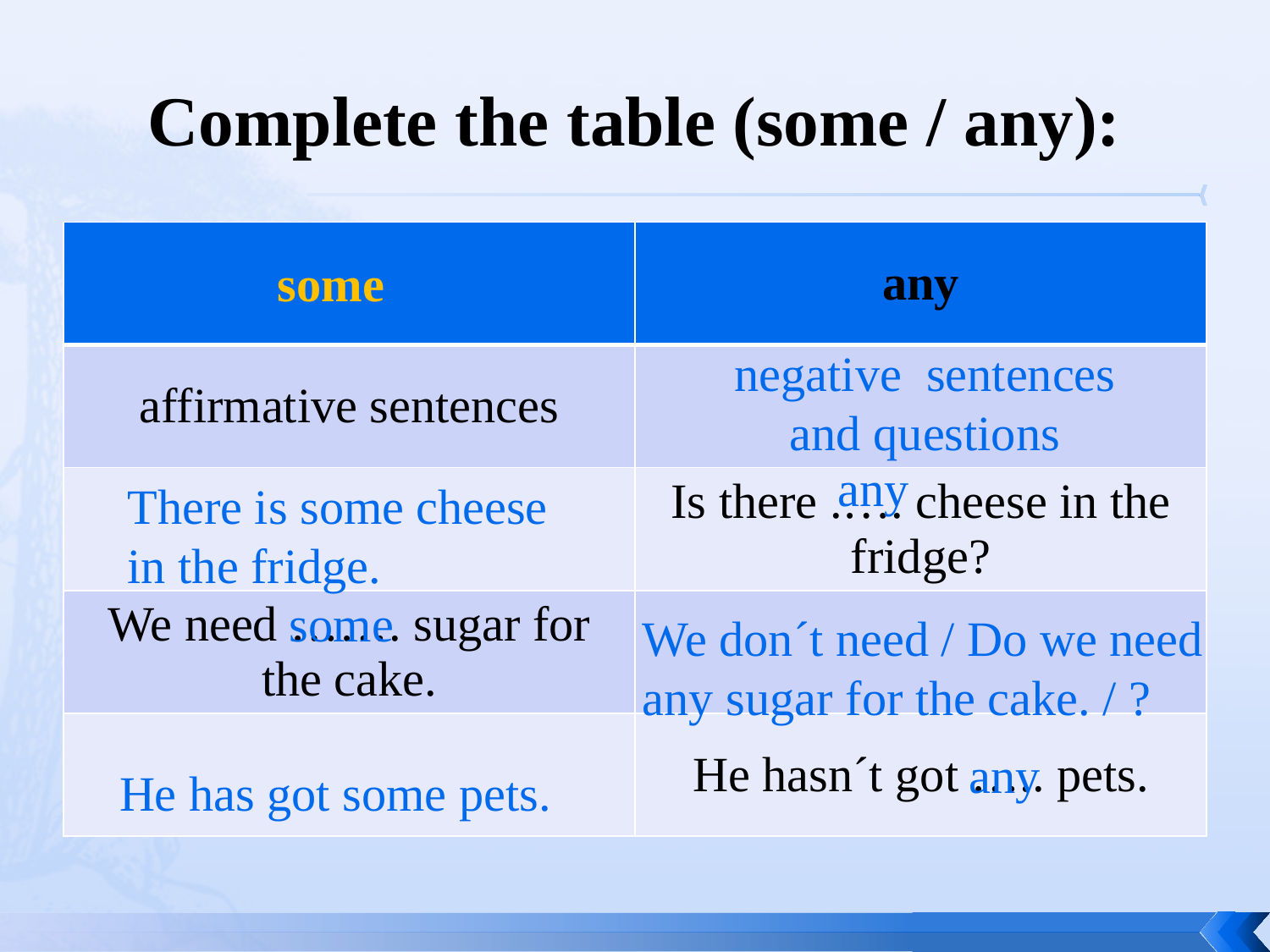

# Complete the table (some / any):
|  | any |
| --- | --- |
| affirmative sentences |  |
|  | Is there .…. cheese in the fridge? |
| We need ……. sugar for the cake. |  |
|  | He hasn´t got ….. pets. |
some
negative  sentences and questions
any
There is some cheese in the fridge.
some
We don´t need / Do we need any sugar for the cake. / ?
any
He has got some pets.